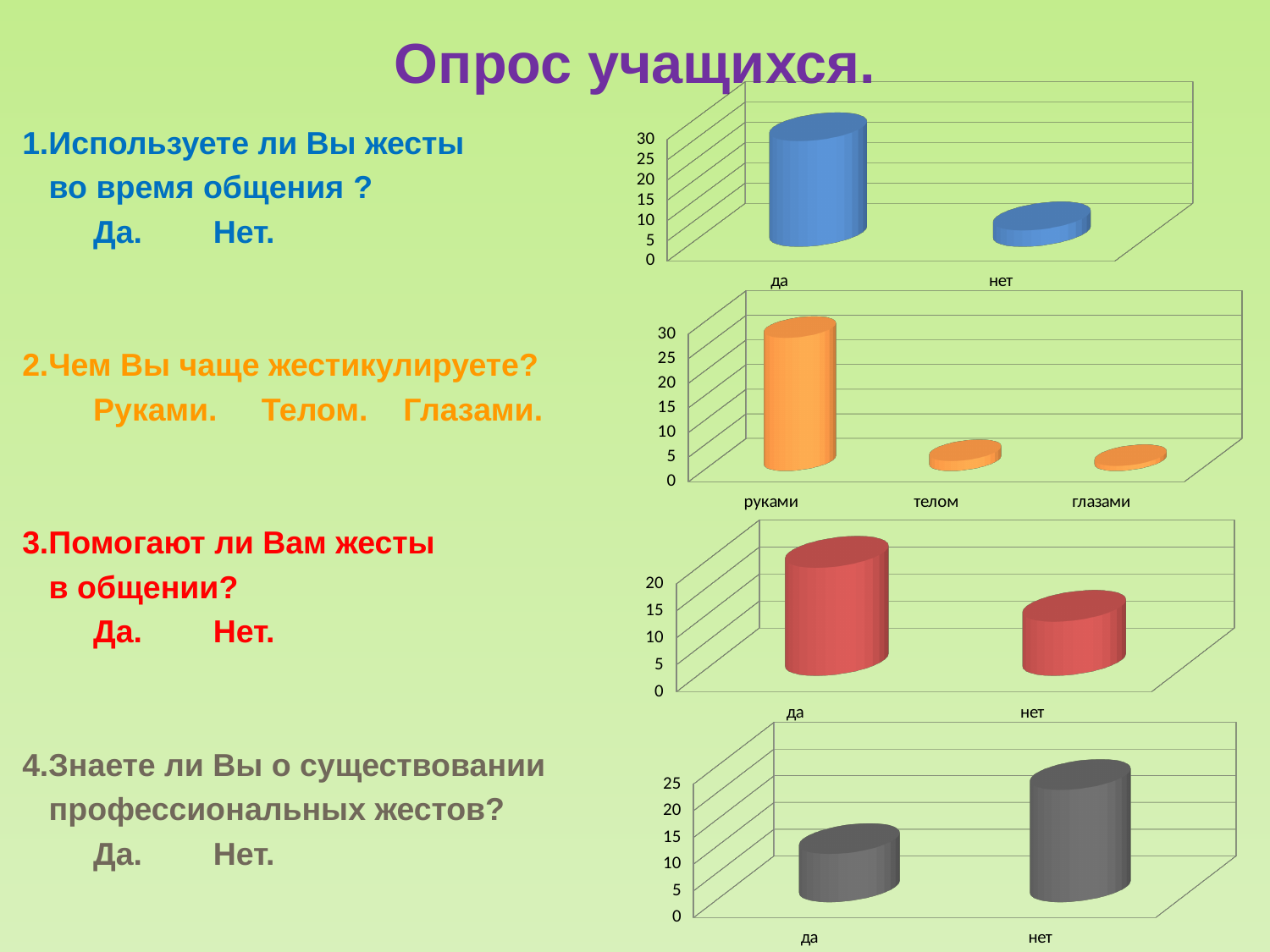

# Опрос учащихся.

[unsupported chart]

1.Используете ли Вы жесты
   во время общения ?
        Да.        Нет.

2.Чем Вы чаще жестикулируете?
        Руками.     Телом.    Глазами.

3.Помогают ли Вам жесты
   в общении?
        Да.        Нет.

4.Знаете ли Вы о существовании
   профессиональных жестов?
        Да.        Нет.

[unsupported chart]

[unsupported chart]

[unsupported chart]